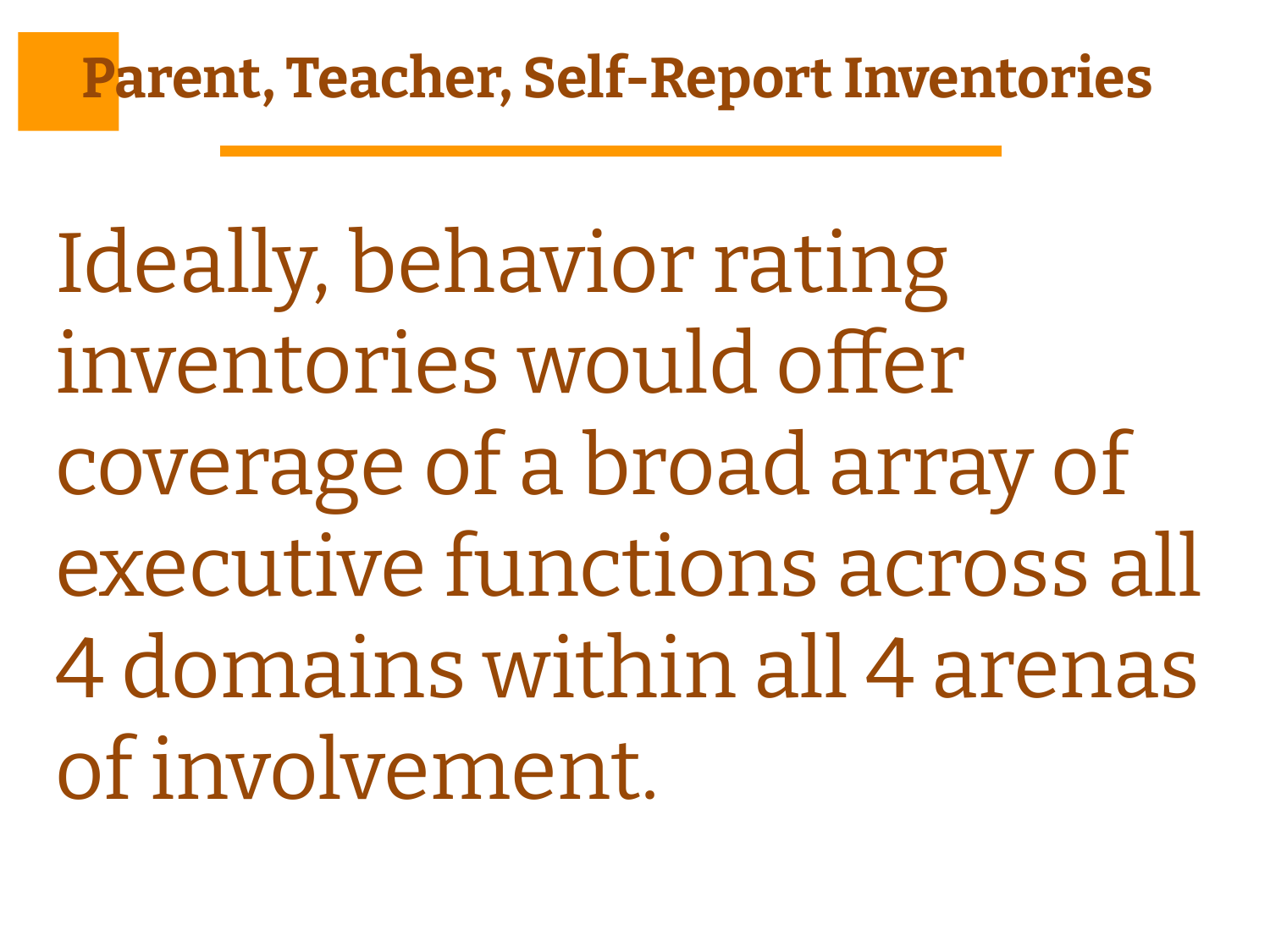

# Parent, Teacher, Self-Report Inventories

Ideally, behavior rating inventories would offer coverage of a broad array of executive functions across all 4 domains within all 4 arenas of involvement.